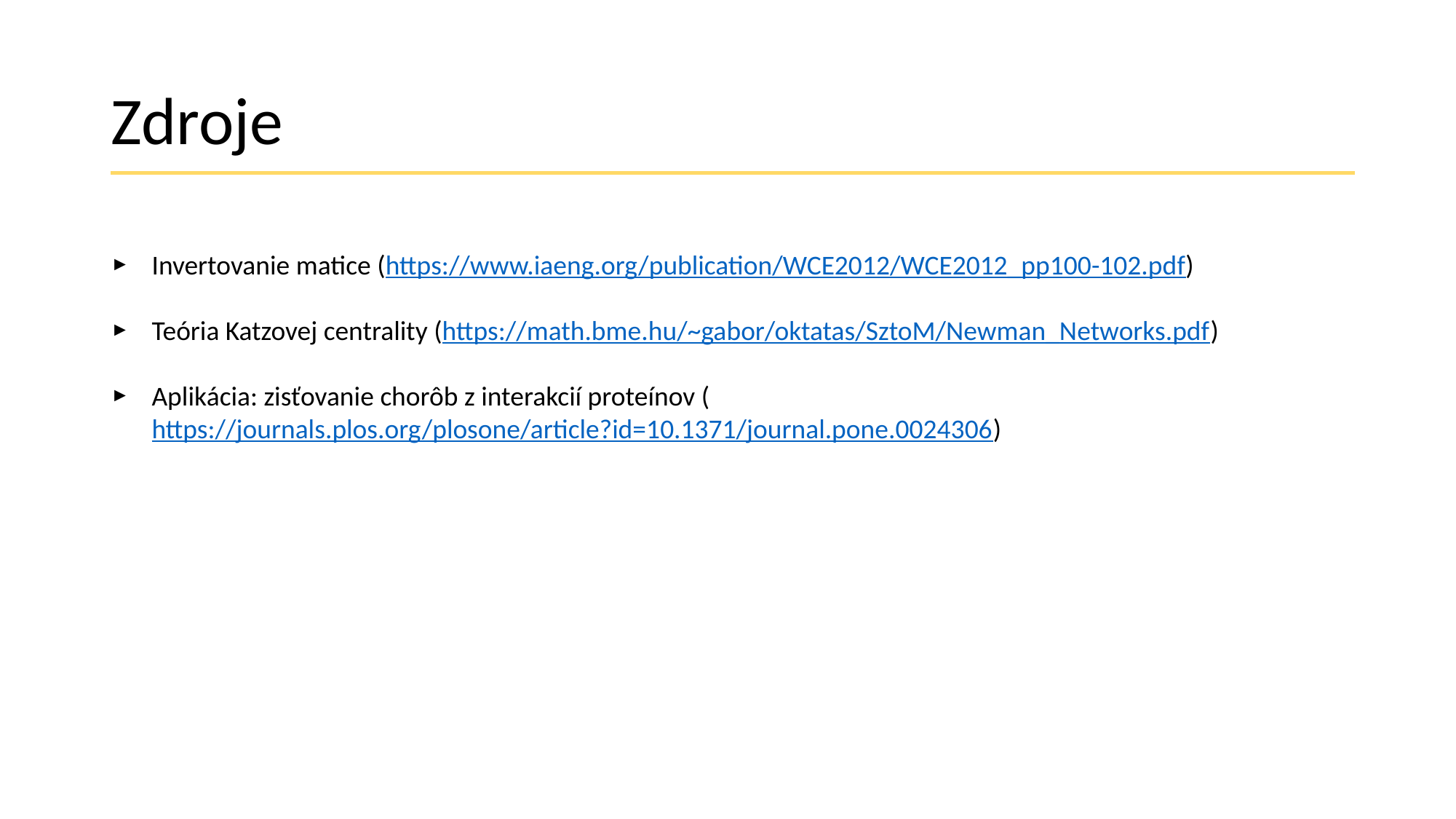

# Zdroje
Invertovanie matice (https://www.iaeng.org/publication/WCE2012/WCE2012_pp100-102.pdf)

Teória Katzovej centrality (https://math.bme.hu/~gabor/oktatas/SztoM/Newman_Networks.pdf)

Aplikácia: zisťovanie chorôb z interakcií proteínov (https://journals.plos.org/plosone/article?id=10.1371/journal.pone.0024306)